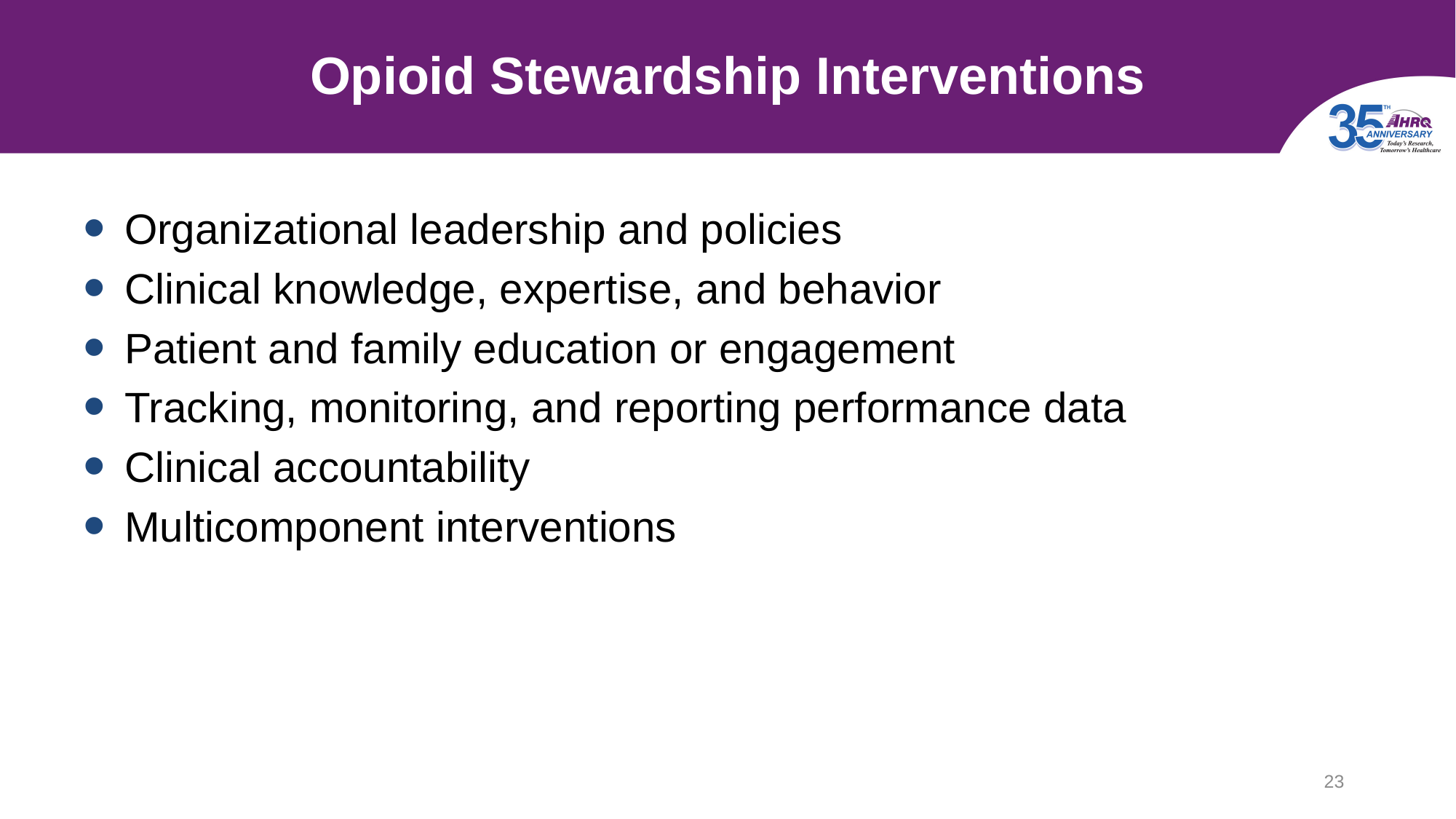

# Opioid Stewardship Interventions
Organizational leadership and policies
Clinical knowledge, expertise, and behavior
Patient and family education or engagement
Tracking, monitoring, and reporting performance data
Clinical accountability
Multicomponent interventions
23